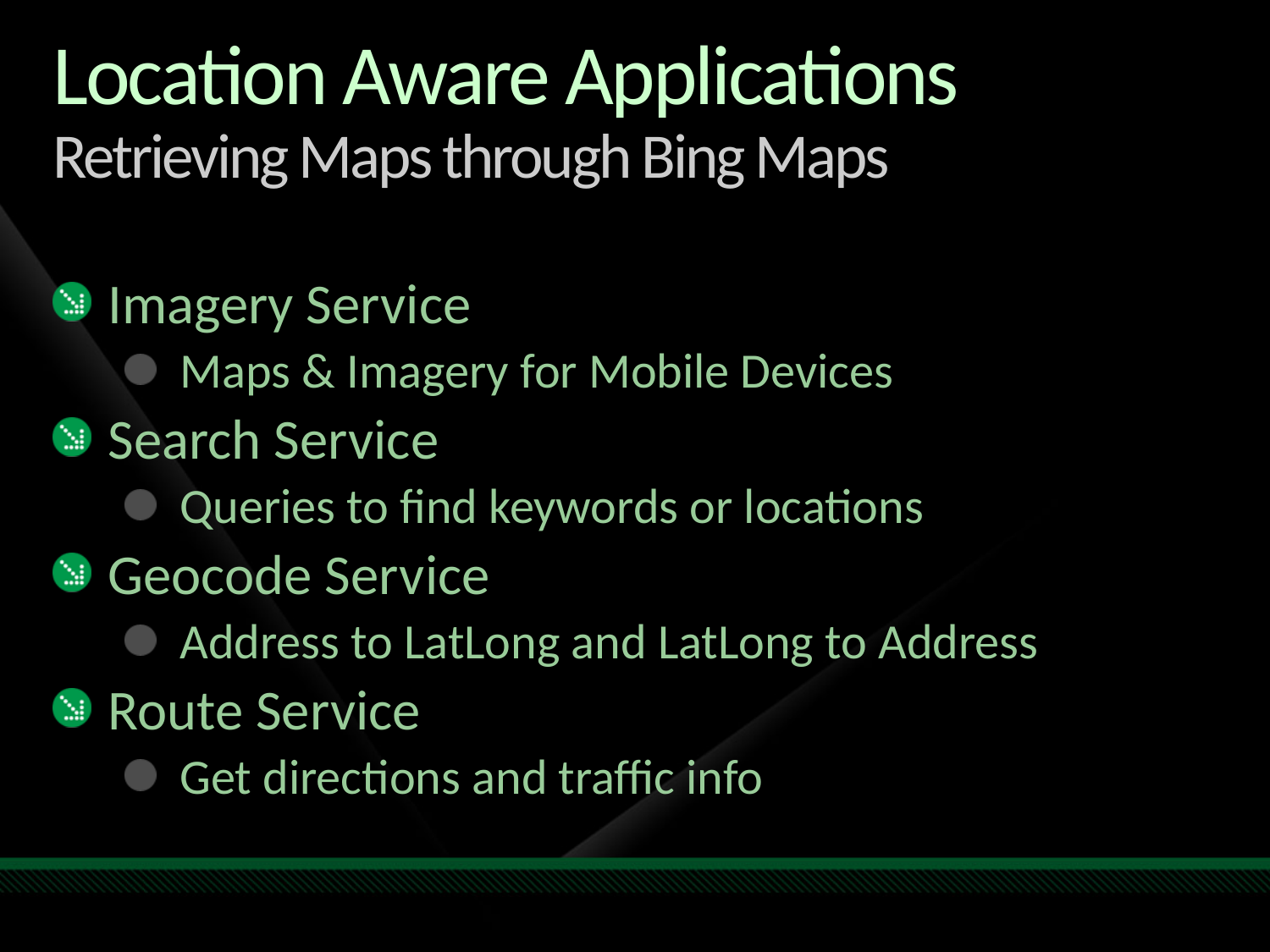

# Location Aware Applications Retrieving Maps through Bing Maps

Imagery Service
Maps & Imagery for Mobile Devices
Search Service
Queries to find keywords or locations
Geocode Service
Address to LatLong and LatLong to Address
Route Service
Get directions and traffic info